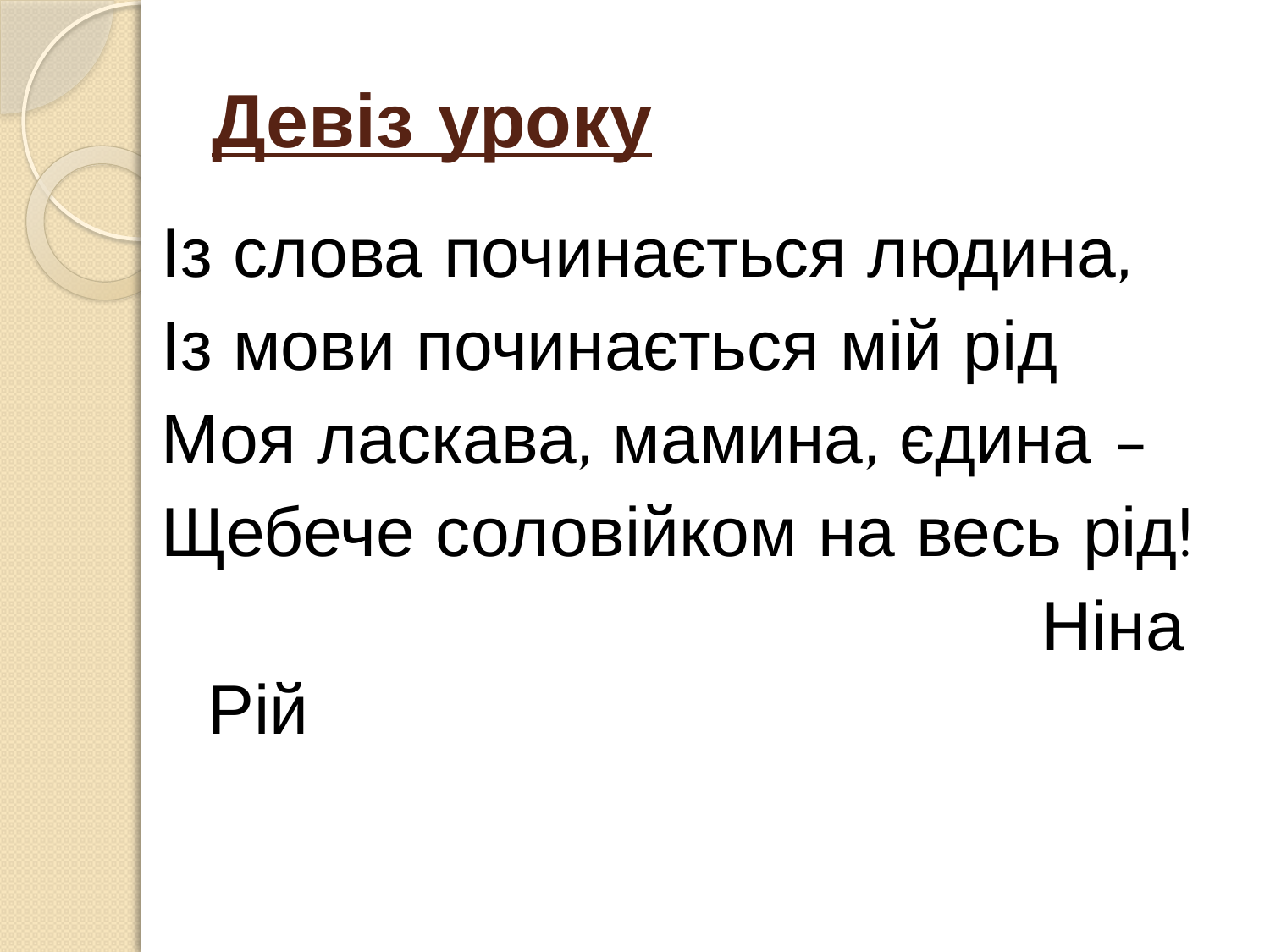

# Девіз уроку
Із слова починається людина,
Із мови починається мій рід
Моя ласкава, мамина, єдина –
Щебече соловійком на весь рід!
                                          Ніна Рій